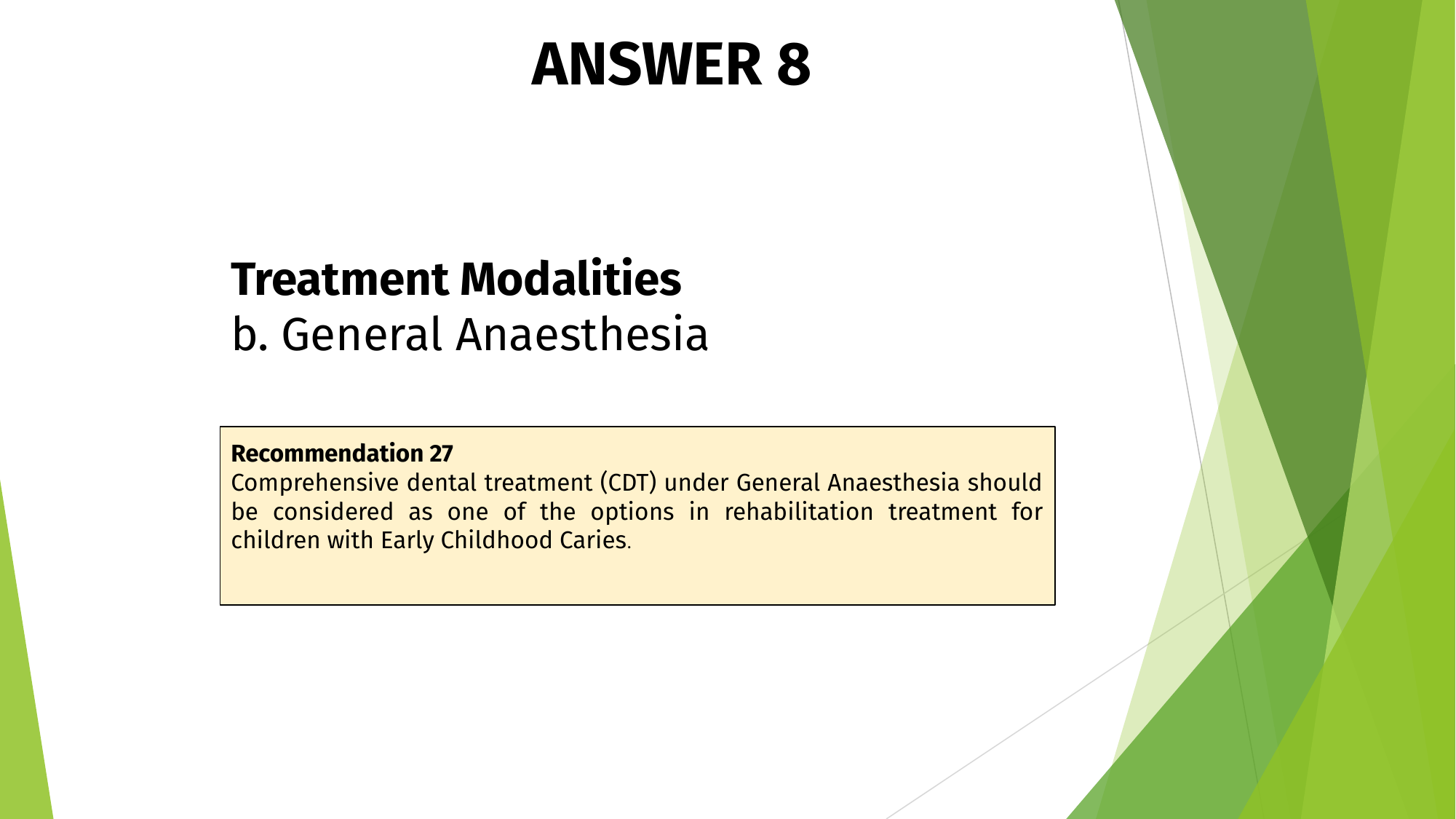

ANSWER 8
# Treatment Modalities
b. General Anaesthesia

Recommendation 27
Comprehensive dental treatment (CDT) under General Anaesthesia should be considered as one of the options in rehabilitation treatment for children with Early Childhood Caries.